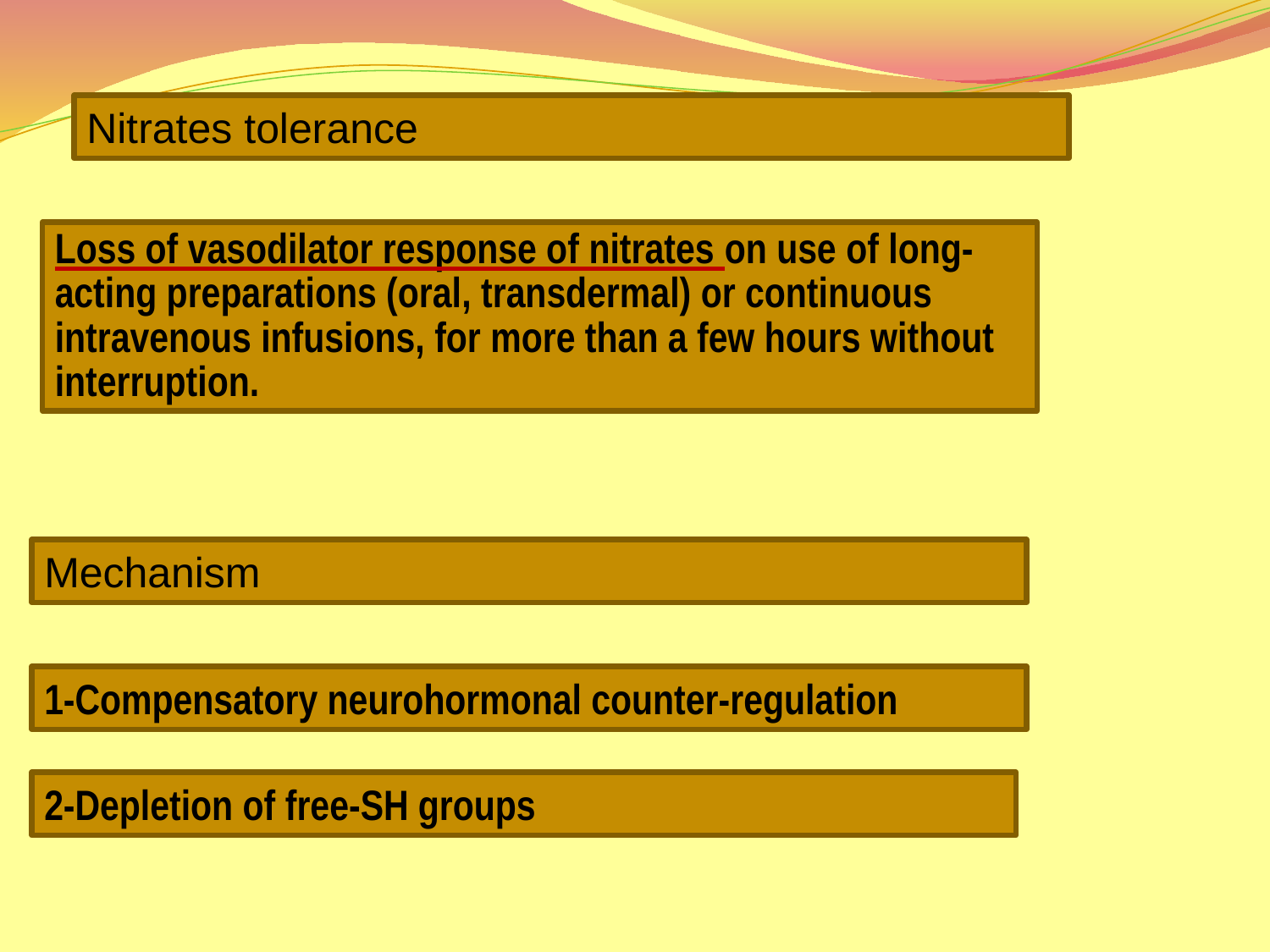

Nitrates tolerance
Loss of vasodilator response of nitrates on use of long-acting preparations (oral, transdermal) or continuous intravenous infusions, for more than a few hours without interruption.
Mechanism
1-Compensatory neurohormonal counter-regulation
2-Depletion of free-SH groups